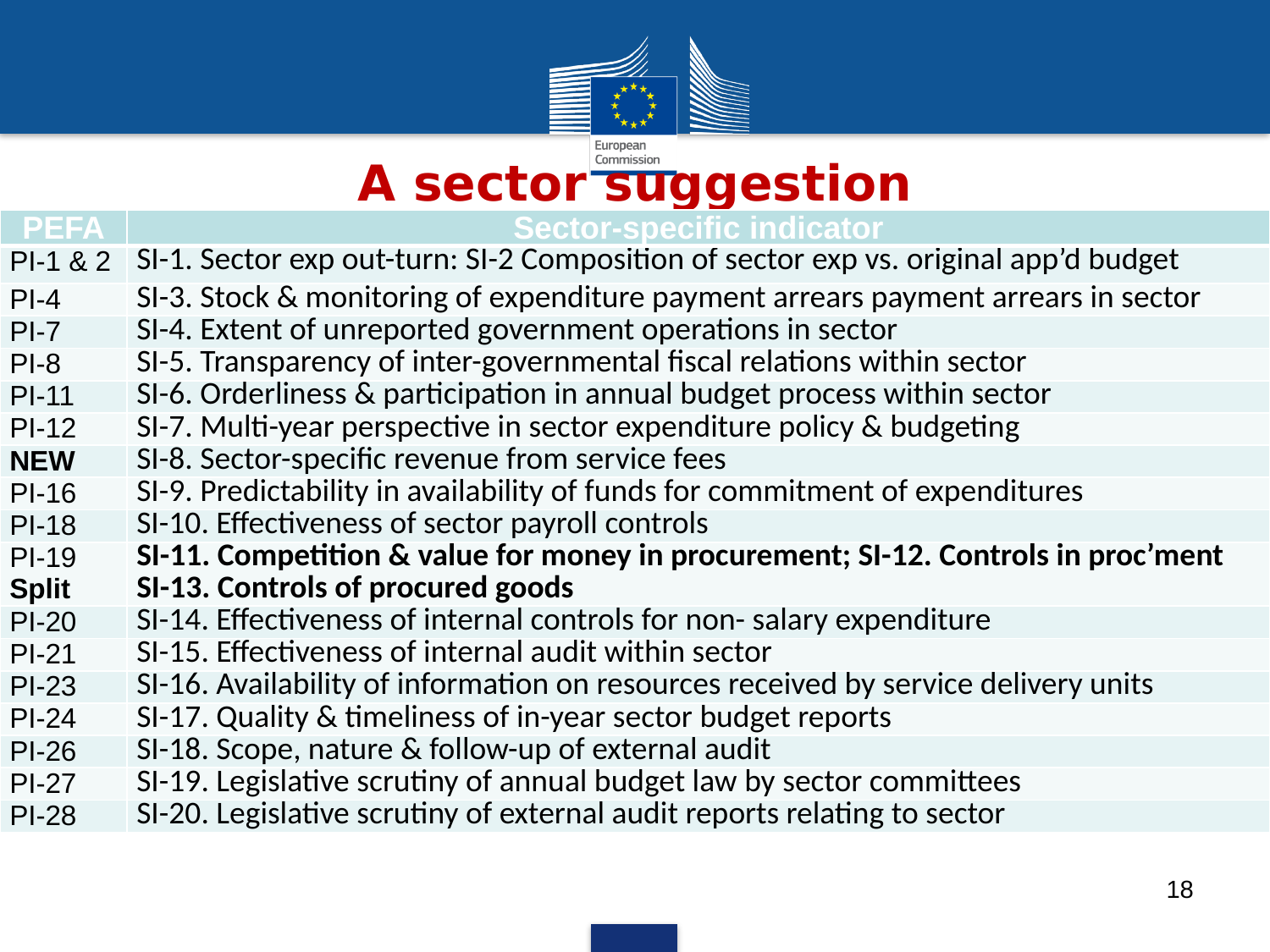

# A sector suggestion
| PEFA | Sector-specific indicator |
| --- | --- |
| PI-1 & 2 | SI-1. Sector exp out-turn: SI-2 Composition of sector exp vs. original app’d budget |
| PI-4 | SI-3. Stock & monitoring of expenditure payment arrears payment arrears in sector |
| PI-7 | SI-4. Extent of unreported government operations in sector |
| PI-8 | SI-5. Transparency of inter-governmental fiscal relations within sector |
| PI-11 | SI-6. Orderliness & participation in annual budget process within sector |
| PI-12 | SI-7. Multi-year perspective in sector expenditure policy & budgeting |
| NEW | SI-8. Sector-specific revenue from service fees |
| PI-16 | SI-9. Predictability in availability of funds for commitment of expenditures |
| PI-18 | SI-10. Effectiveness of sector payroll controls |
| PI-19 Split | SI-11. Competition & value for money in procurement; SI-12. Controls in proc’ment SI-13. Controls of procured goods |
| PI-20 | SI-14. Effectiveness of internal controls for non- salary expenditure |
| PI-21 | SI-15. Effectiveness of internal audit within sector |
| PI-23 | SI-16. Availability of information on resources received by service delivery units |
| PI-24 | SI-17. Quality & timeliness of in-year sector budget reports |
| PI-26 | SI-18. Scope, nature & follow-up of external audit |
| PI-27 | SI-19. Legislative scrutiny of annual budget law by sector committees |
| PI-28 | SI-20. Legislative scrutiny of external audit reports relating to sector |
18